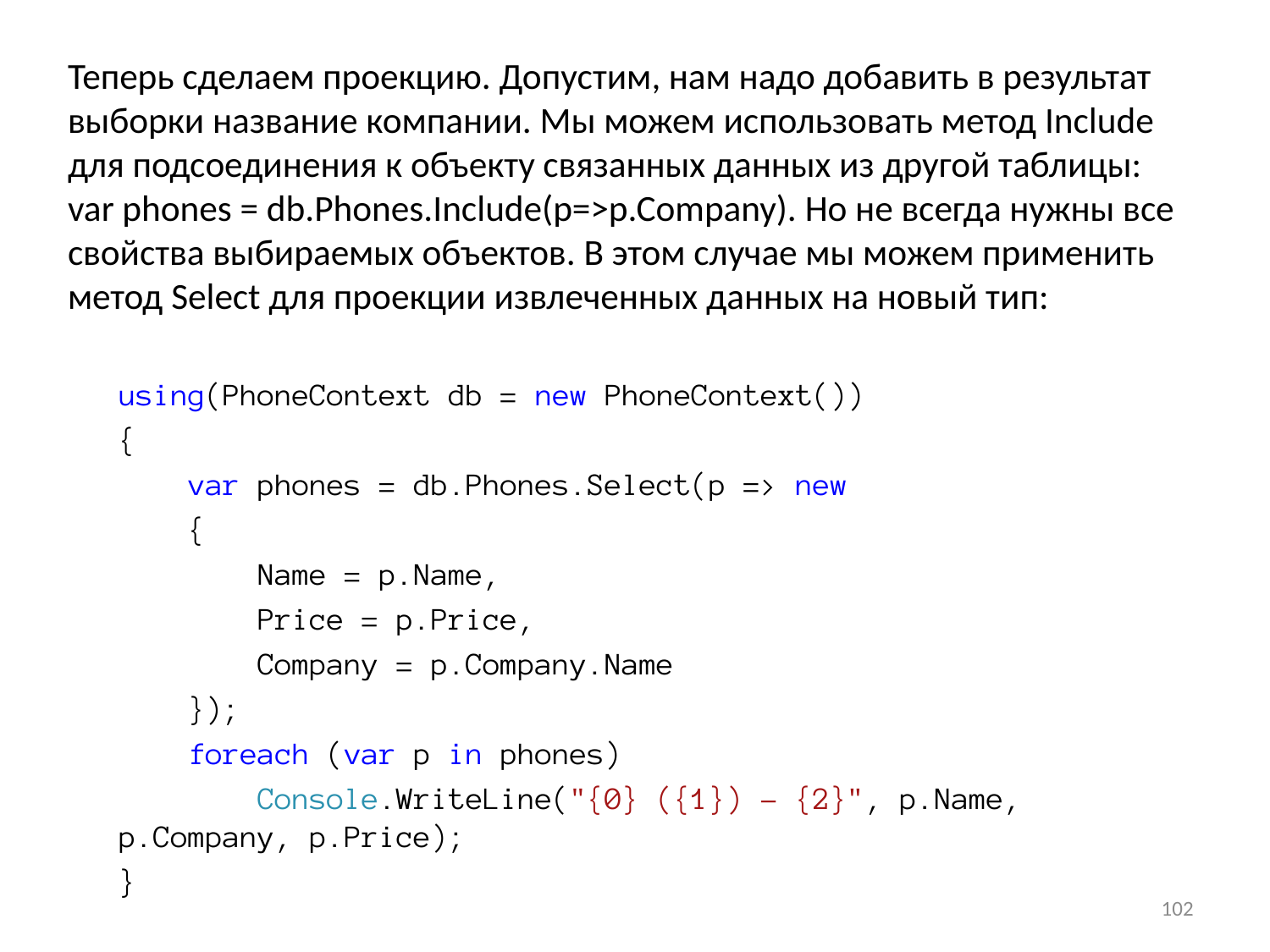

Теперь сделаем проекцию. Допустим, нам надо добавить в результат выборки название компании. Мы можем использовать метод Include для подсоединения к объекту связанных данных из другой таблицы: var phones = db.Phones.Include(p=>p.Company). Но не всегда нужны все свойства выбираемых объектов. В этом случае мы можем применить метод Select для проекции извлеченных данных на новый тип:

using(PhoneContext db = new PhoneContext())
{
    var phones = db.Phones.Select(p => new
    {
        Name = p.Name,
        Price = p.Price,
        Company = p.Company.Name
    });
    foreach (var p in phones)
        Console.WriteLine("{0} ({1}) - {2}", p.Name, p.Company, p.Price);
}

102